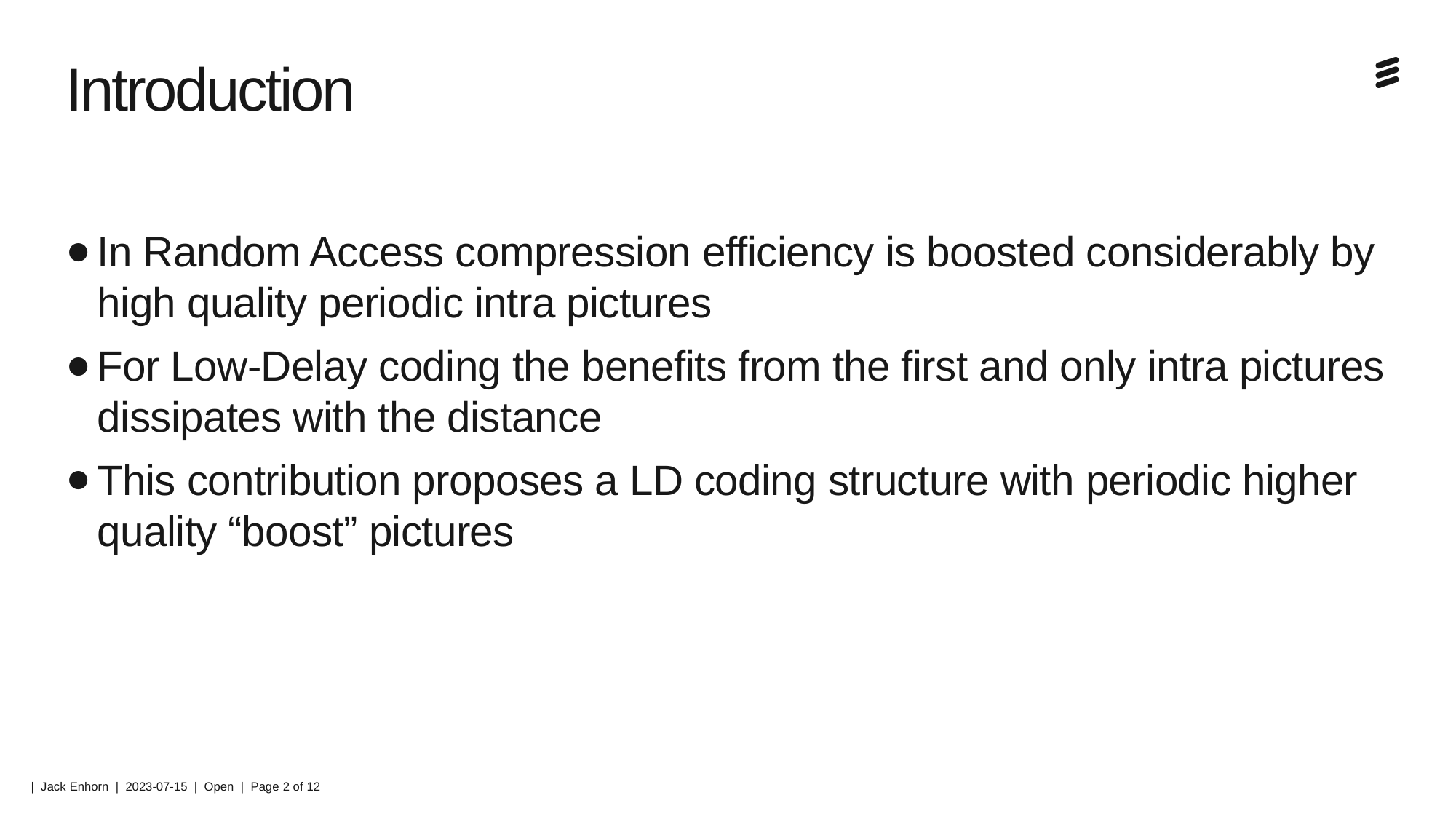

# Introduction
In Random Access compression efficiency is boosted considerably by high quality periodic intra pictures
For Low-Delay coding the benefits from the first and only intra pictures dissipates with the distance
This contribution proposes a LD coding structure with periodic higher quality “boost” pictures